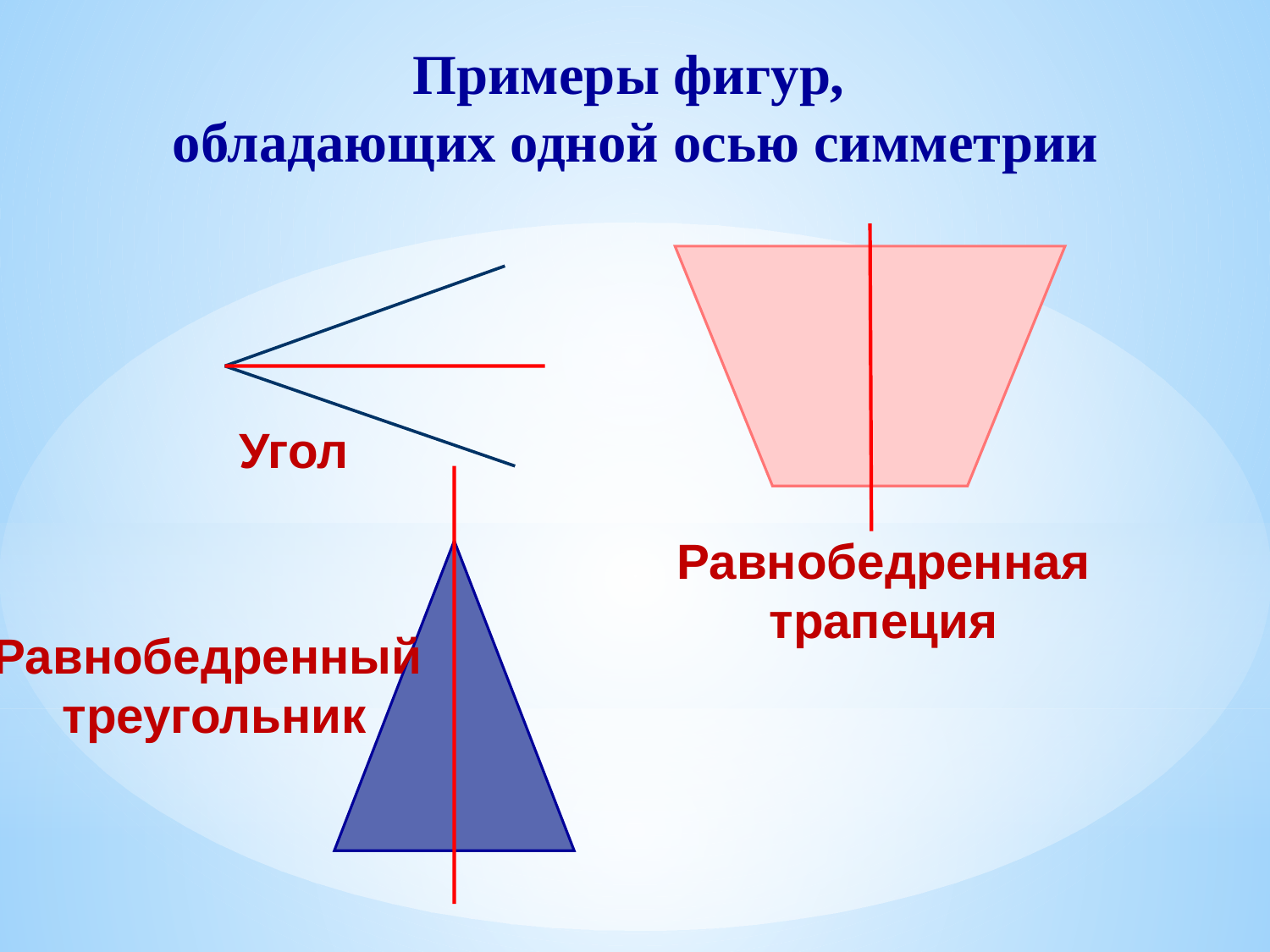

Примеры фигур,
обладающих одной осью симметрии

Угол

Равнобедренная трапеция

Равнобедренный
треугольник